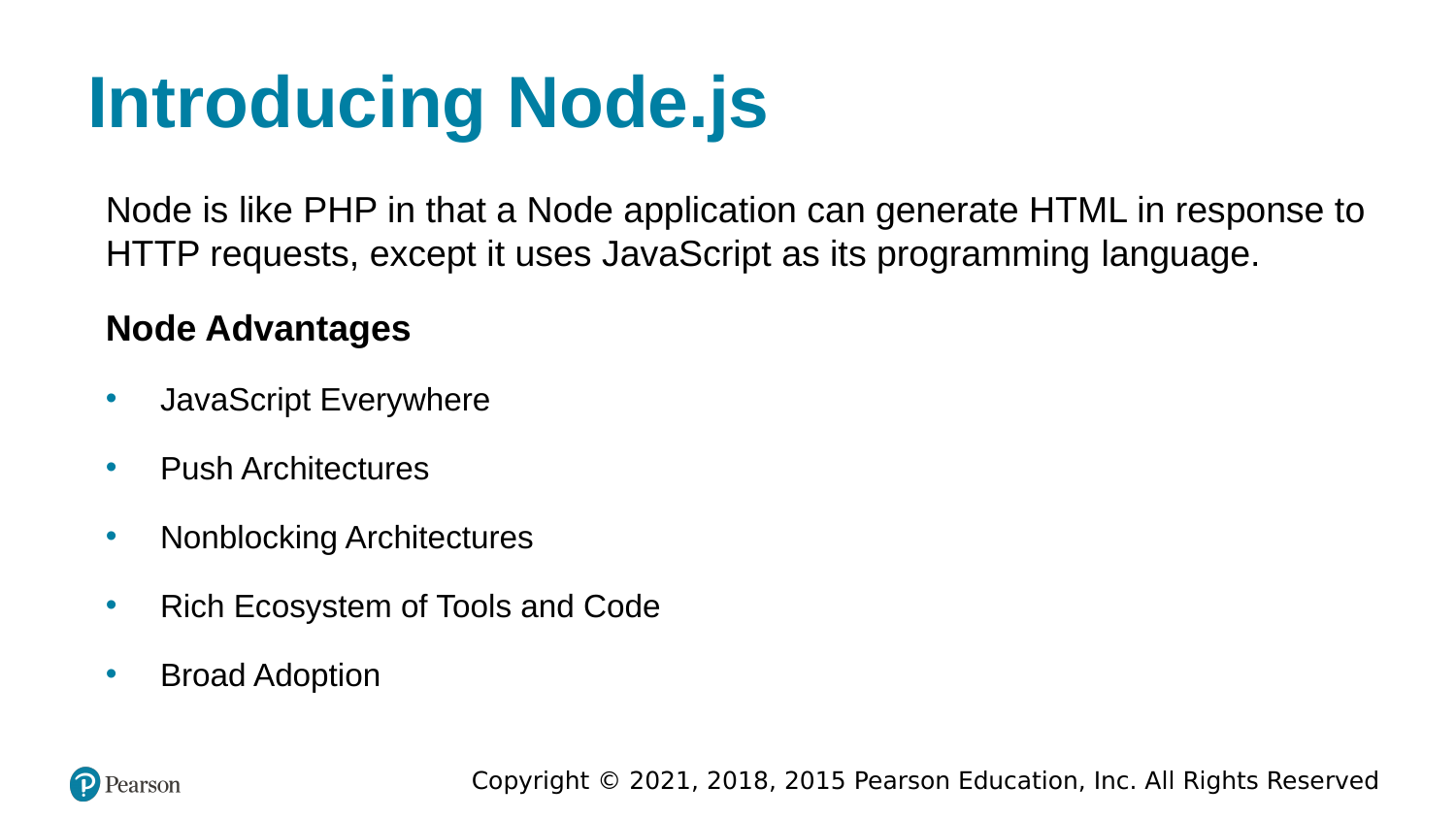

# Introducing Node.js
Node is like PHP in that a Node application can generate HTML in response to HTTP requests, except it uses JavaScript as its programming language.
Node Advantages
JavaScript Everywhere
Push Architectures
Nonblocking Architectures
Rich Ecosystem of Tools and Code
Broad Adoption